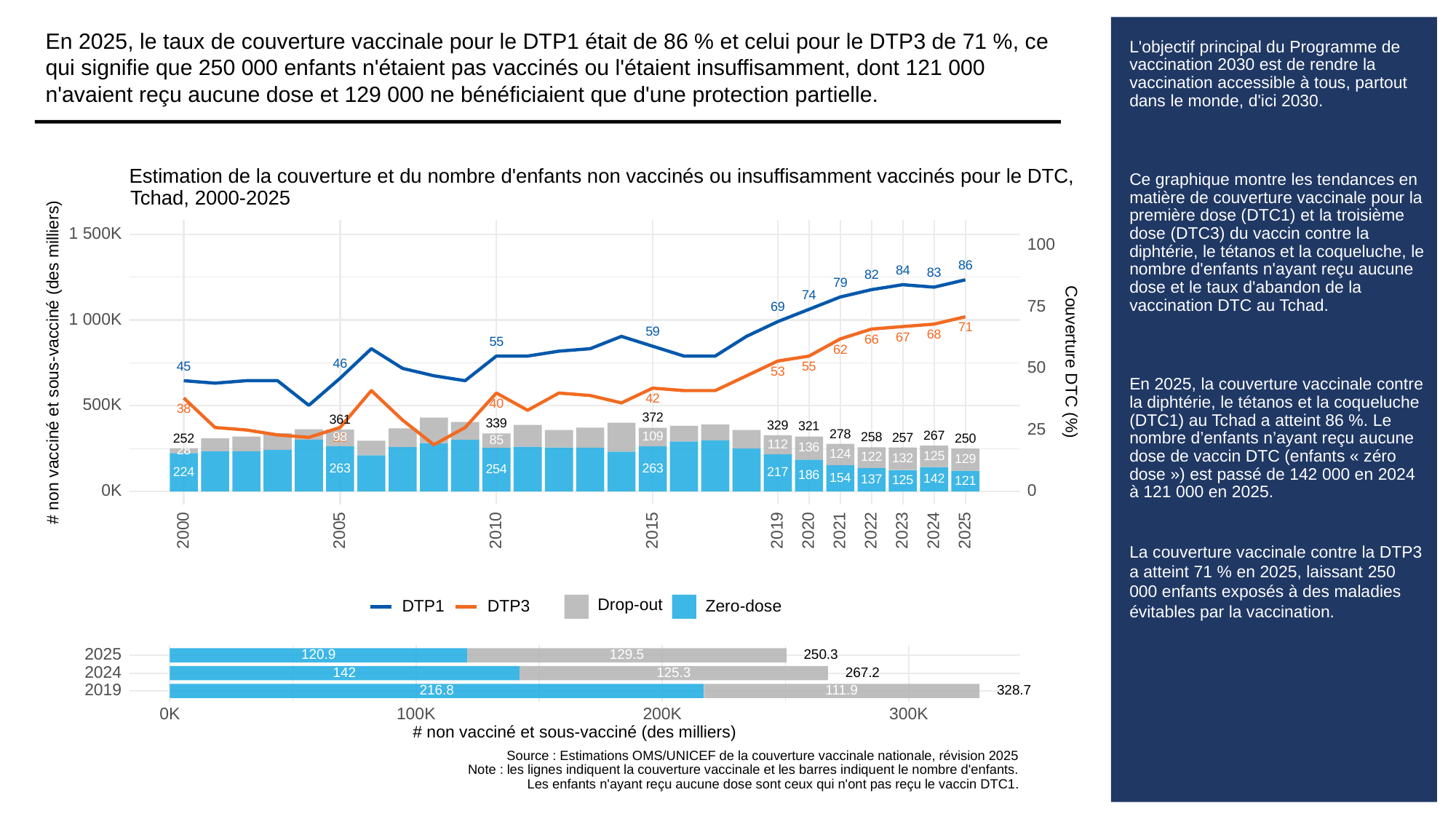

En 2025, le taux de couverture vaccinale pour le DTP1 était de 86 % et celui pour le DTP3 de 71 %, ce qui signifie que 250 000 enfants n'étaient pas vaccinés ou l'étaient insuffisamment, dont 121 000 n'avaient reçu aucune dose et 129 000 ne bénéficiaient que d'une protection partielle.
# L'objectif principal du Programme de vaccination 2030 est de rendre la vaccination accessible à tous, partout dans le monde, d'ici 2030.

Ce graphique montre les tendances en matière de couverture vaccinale pour la première dose (DTC1) et la troisième dose (DTC3) du vaccin contre la diphtérie, le tétanos et la coqueluche, le nombre d'enfants n'ayant reçu aucune dose et le taux d'abandon de la vaccination DTC au Tchad.

En 2025, la couverture vaccinale contre la diphtérie, le tétanos et la coqueluche (DTC1) au Tchad a atteint 86 %. Le nombre d’enfants n’ayant reçu aucune dose de vaccin DTC (enfants « zéro dose ») est passé de 142 000 en 2024 à 121 000 en 2025.

La couverture vaccinale contre la DTP3 a atteint 71 % en 2025, laissant 250 000 enfants exposés à des maladies évitables par la vaccination.

Estimation de la couverture et du nombre d'enfants non vaccinés ou insuffisamment vaccinés pour le DTC,
Tchad, 2000-2025

1 500K

100
86
84
83
82

79

74
75
69
1 000K

71
59
68
67
66
55
62
# non vacciné et sous-vacciné (des milliers)
Couverture DTC (%)
46
45
50
55

53
42
40
500K
38

372
361

339
329

321

25

278

267
109
258
98

257

26
252
250

85

112

136

28

124

125

122

132

129

263
263
254

224

217

186

154
142
137
125
121
0K
0

2023
2000
2005
2010
2015
2019
2020
2021
2022
2024
2025

Drop-out
DTP3
Zero-dose
DTP1

2025
250.3
120.9
129.5

2024
125.3
267.2
142

2019
328.7
216.8
111.9

300K
0K
100K
200K
# non vacciné et sous-vacciné (des milliers)
Source : Estimations OMS/UNICEF de la couverture vaccinale nationale, révision 2025
Note : les lignes indiquent la couverture vaccinale et les barres indiquent le nombre d'enfants.
Les enfants n'ayant reçu aucune dose sont ceux qui n'ont pas reçu le vaccin DTC1.